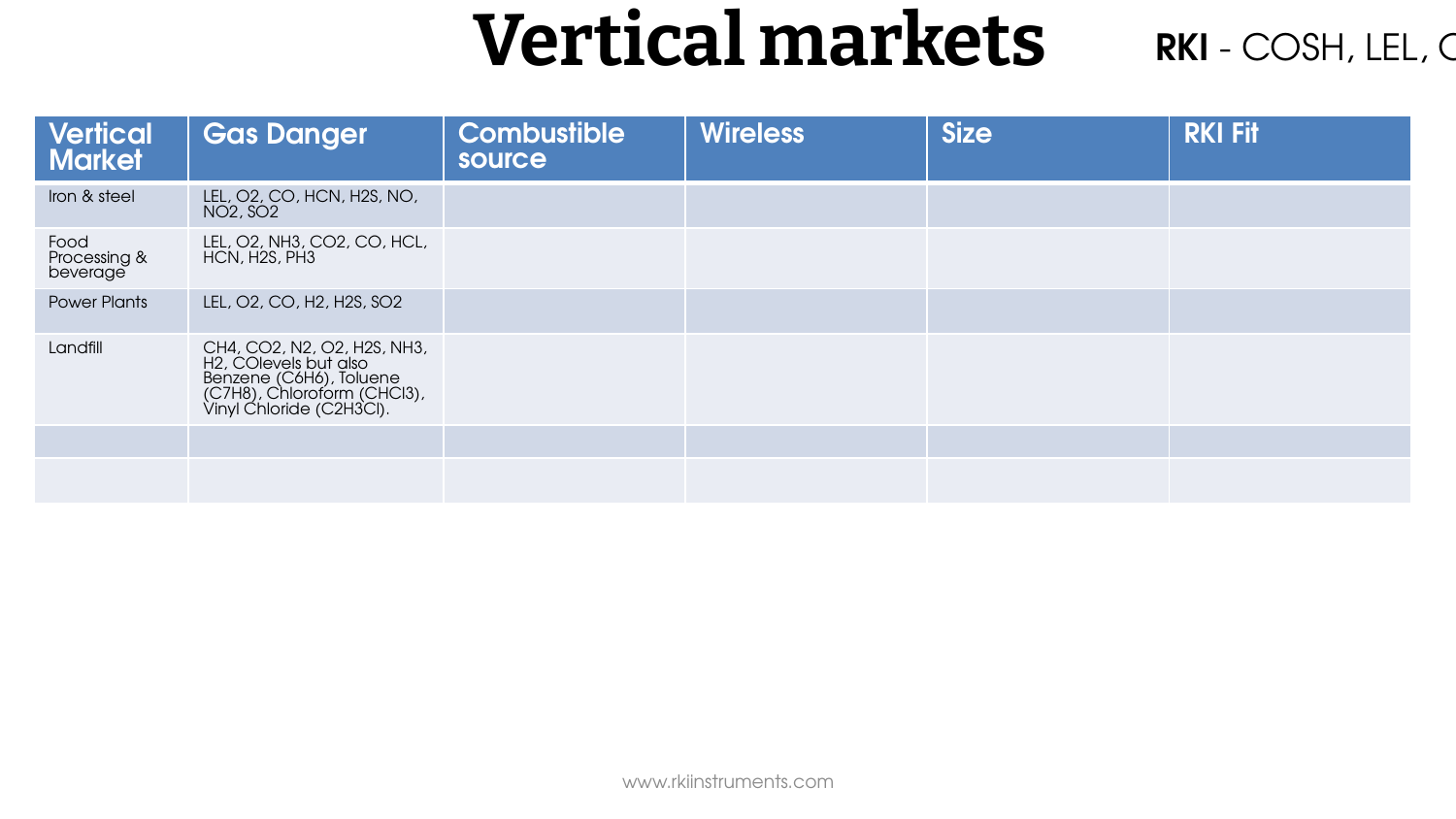

# Vertical markets
RKI - COSH, LEL, O2, HCN, NH3, NO2, PH3, SO2, CO2 %, CO2 PPM
| Vertical Market | Gas Danger | Combustible source | Wireless | Size | RKI Fit |
| --- | --- | --- | --- | --- | --- |
| Iron & steel | LEL, O2, CO, HCN, H2S, NO, NO2, SO2 |  |  |  |  |
| Food Processing & beverage | LEL, O2, NH3, CO2, CO, HCL, HCN, H2S, PH3 |  |  |  |  |
| Power Plants | LEL, O2, CO, H2, H2S, SO2 |  |  |  |  |
| Landfill | CH4, CO2, N2, O2, H2S, NH3, H2, COlevels but also Benzene (C6H6), Toluene (C7H8), Chloroform (CHCl3), Vinyl Chloride (C2H3Cl). |  |  |  |  |
|  |  |  |  |  |  |
|  |  |  |  |  |  |
www.rkiinstruments.com